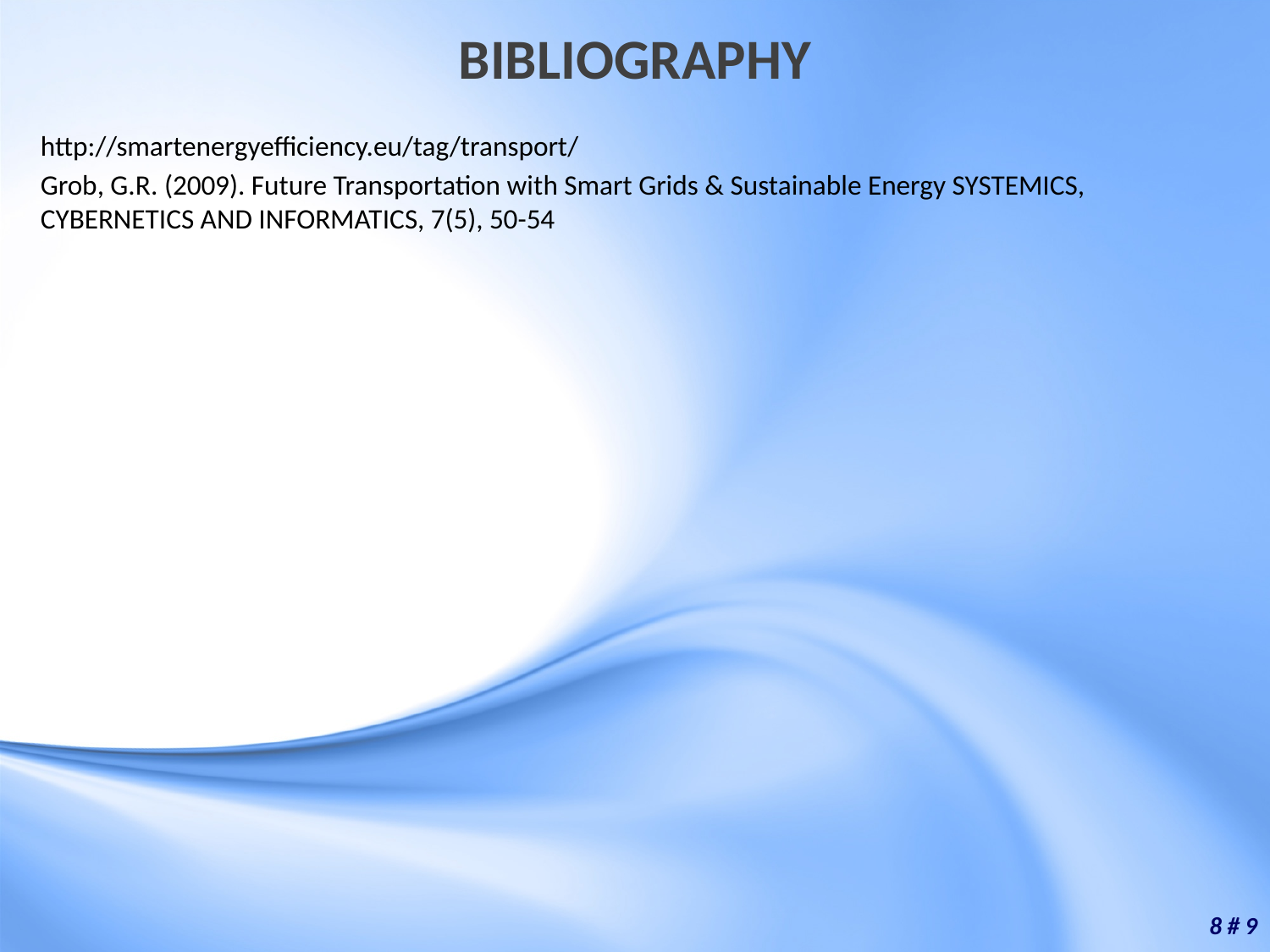

# BIBLIOGRAPHY
http://smartenergyefficiency.eu/tag/transport/
Grob, G.R. (2009). Future Transportation with Smart Grids & Sustainable Energy SYSTEMICS, CYBERNETICS AND INFORMATICS, 7(5), 50-54

8 # 9